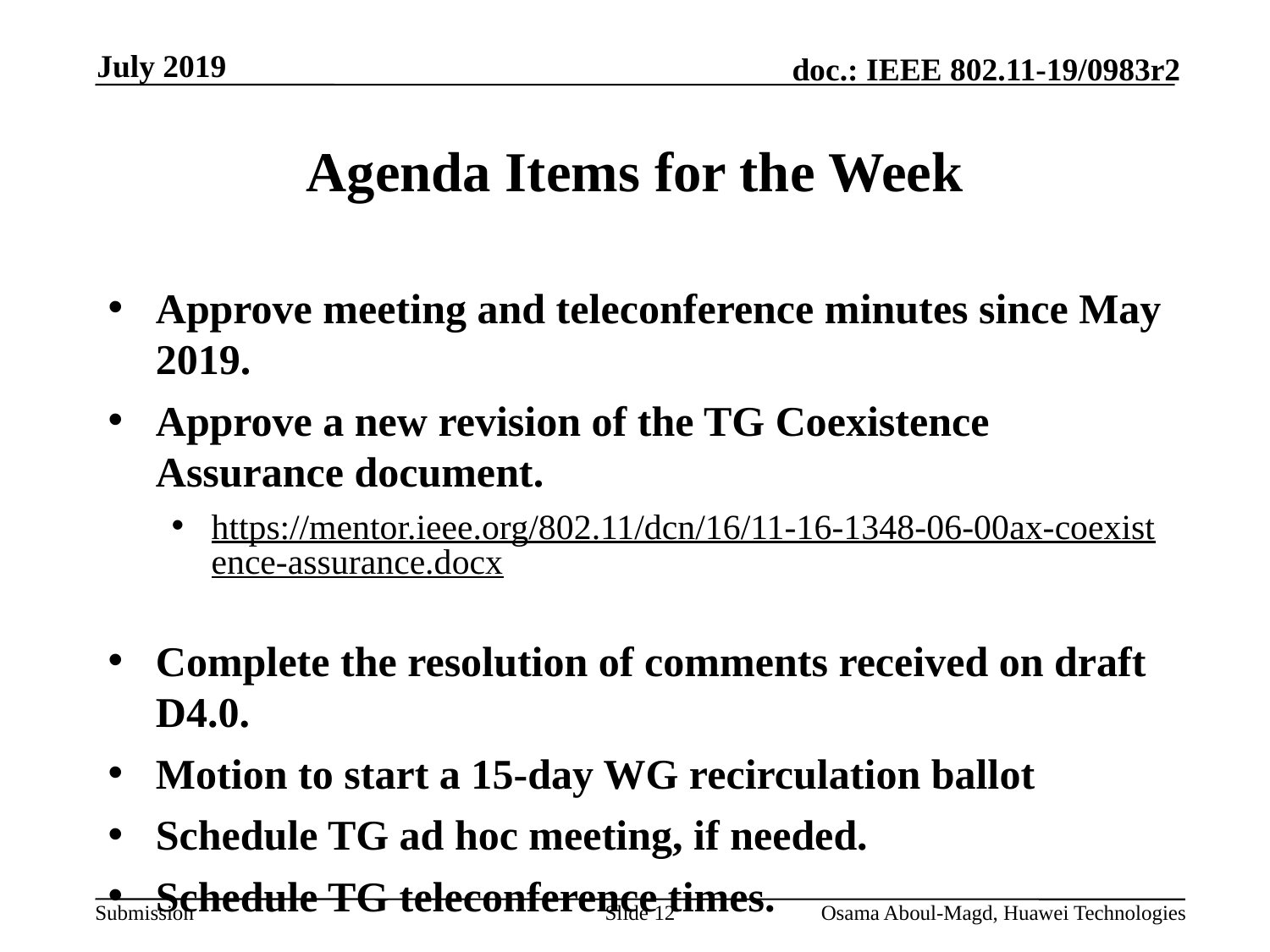

July 2019
# Agenda Items for the Week
Approve meeting and teleconference minutes since May 2019.
Approve a new revision of the TG Coexistence Assurance document.
https://mentor.ieee.org/802.11/dcn/16/11-16-1348-06-00ax-coexistence-assurance.docx
Complete the resolution of comments received on draft D4.0.
Motion to start a 15-day WG recirculation ballot
Schedule TG ad hoc meeting, if needed.
Schedule TG teleconference times.
Slide 12
Osama Aboul-Magd, Huawei Technologies